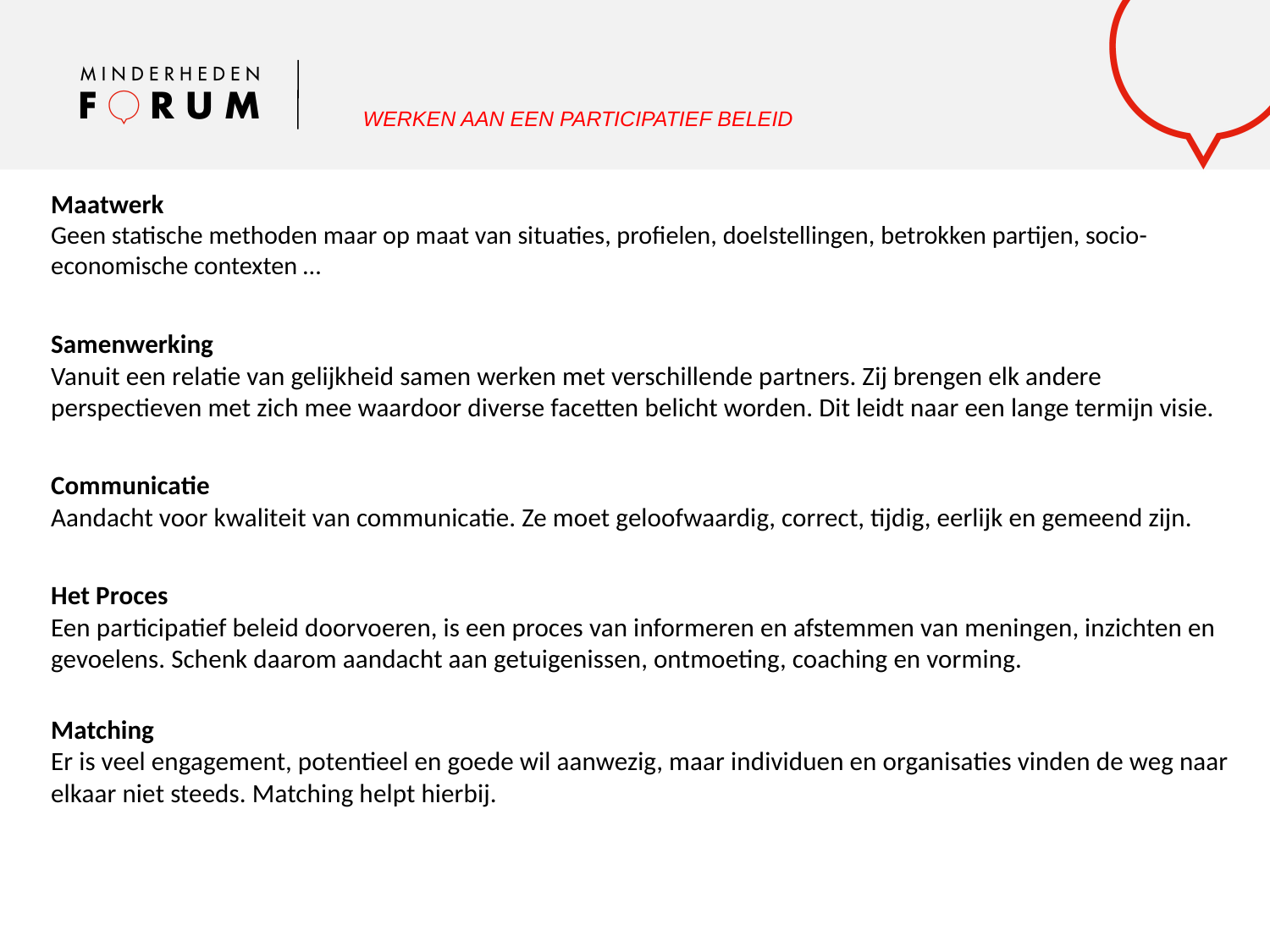

WERKEN AAN EEN PARTICIPATIEF BELEID
Maatwerk
Geen statische methoden maar op maat van situaties, profielen, doelstellingen, betrokken partijen, socio-economische contexten …

Samenwerking
Vanuit een relatie van gelijkheid samen werken met verschillende partners. Zij brengen elk andere perspectieven met zich mee waardoor diverse facetten belicht worden. Dit leidt naar een lange termijn visie.

Communicatie
Aandacht voor kwaliteit van communicatie. Ze moet geloofwaardig, correct, tijdig, eerlijk en gemeend zijn.

Het Proces
Een participatief beleid doorvoeren, is een proces van informeren en afstemmen van meningen, inzichten en gevoelens. Schenk daarom aandacht aan getuigenissen, ontmoeting, coaching en vorming.
Matching 
Er is veel engagement, potentieel en goede wil aanwezig, maar individuen en organisaties vinden de weg naar elkaar niet steeds. Matching helpt hierbij.